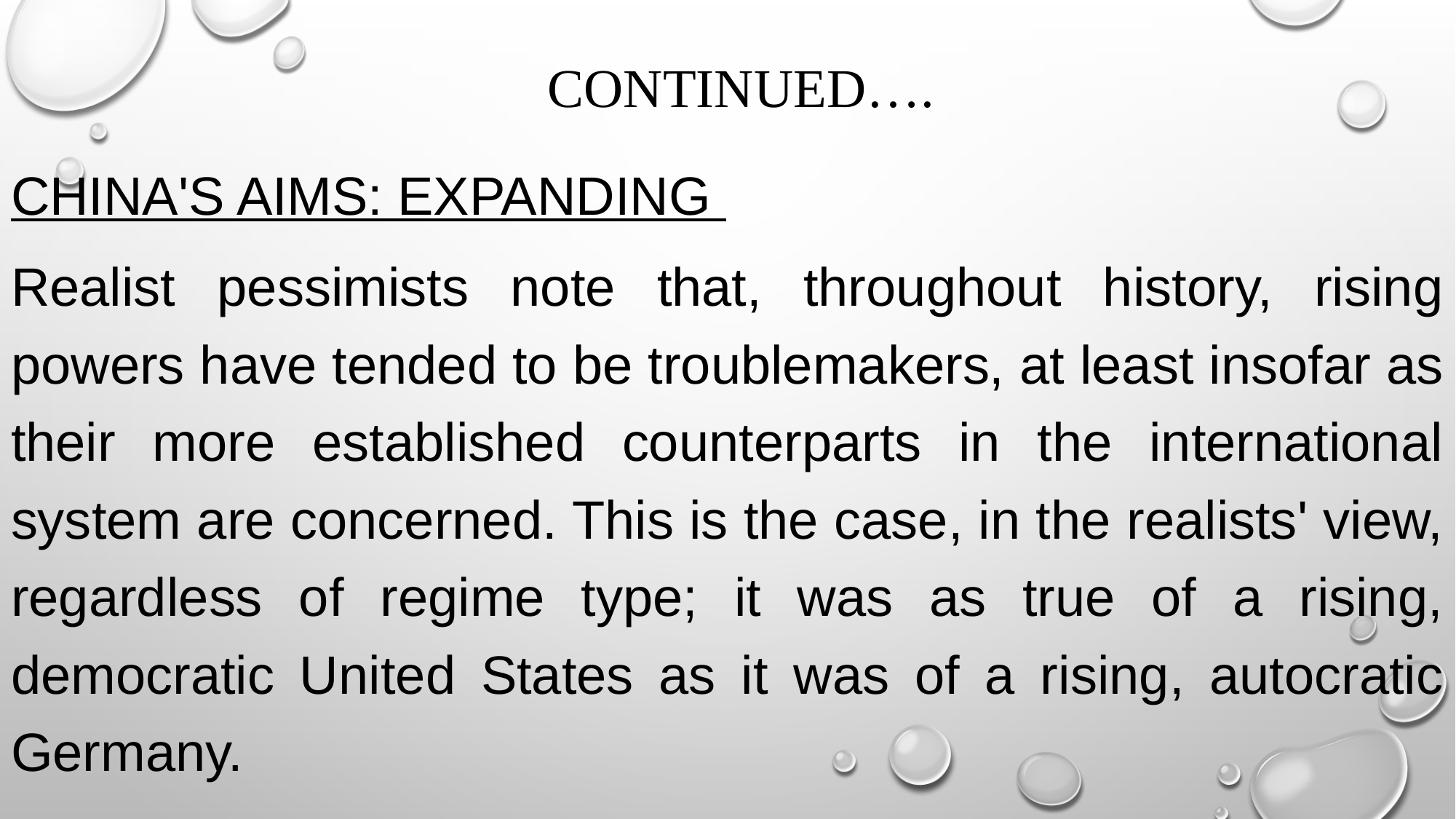

# continued….
CHINA'S AIMS: EXPANDING
Realist pessimists note that, throughout history, rising powers have tended to be troublemakers, at least insofar as their more established counterparts in the international system are concerned. This is the case, in the realists' view, regardless of regime type; it was as true of a rising, democratic United States as it was of a rising, autocratic Germany.